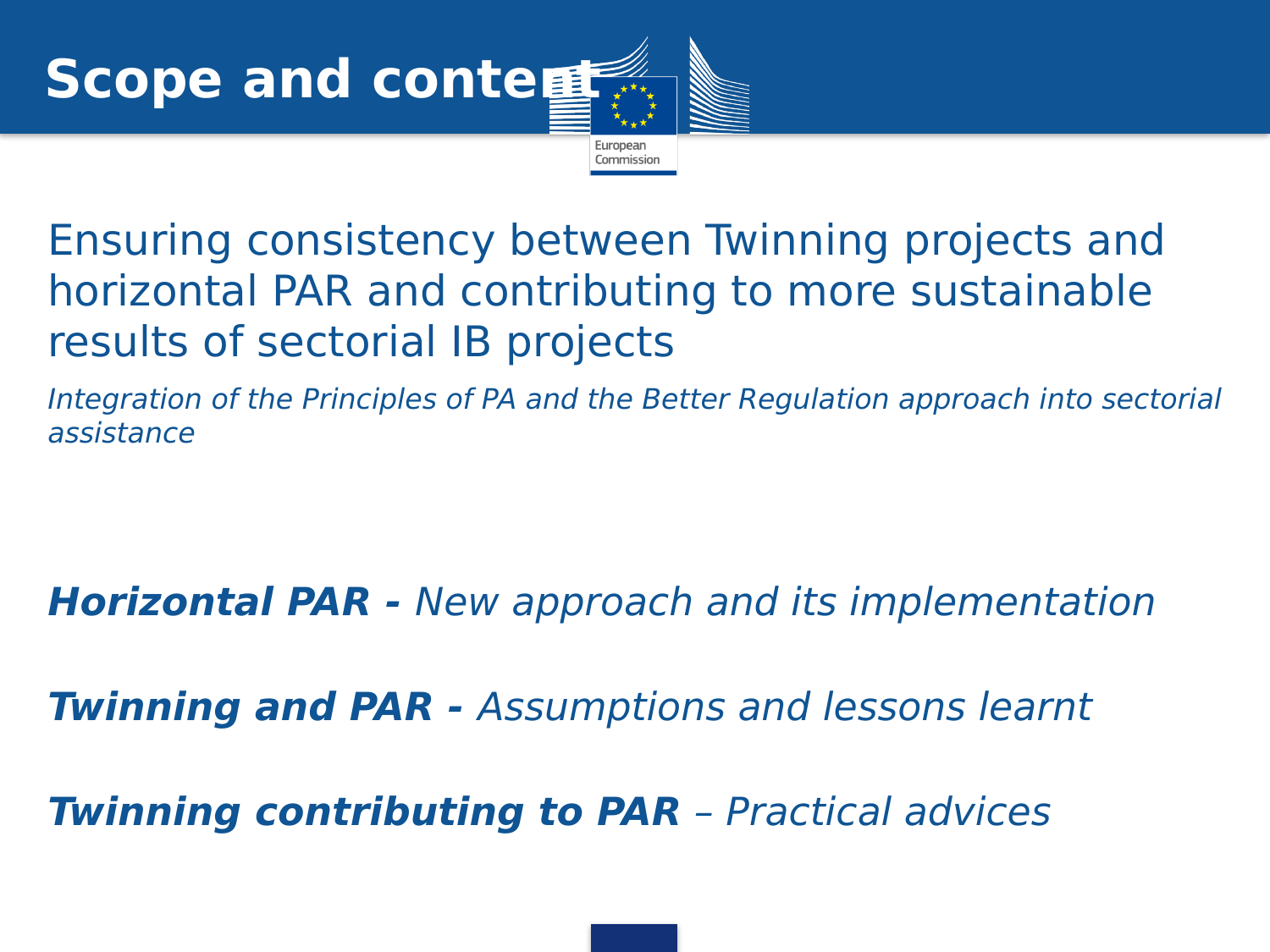

# Scope and content
Ensuring consistency between Twinning projects and horizontal PAR and contributing to more sustainable results of sectorial IB projects
Integration of the Principles of PA and the Better Regulation approach into sectorial assistance

Horizontal PAR - New approach and its implementation

Twinning and PAR - Assumptions and lessons learnt

Twinning contributing to PAR – Practical advices